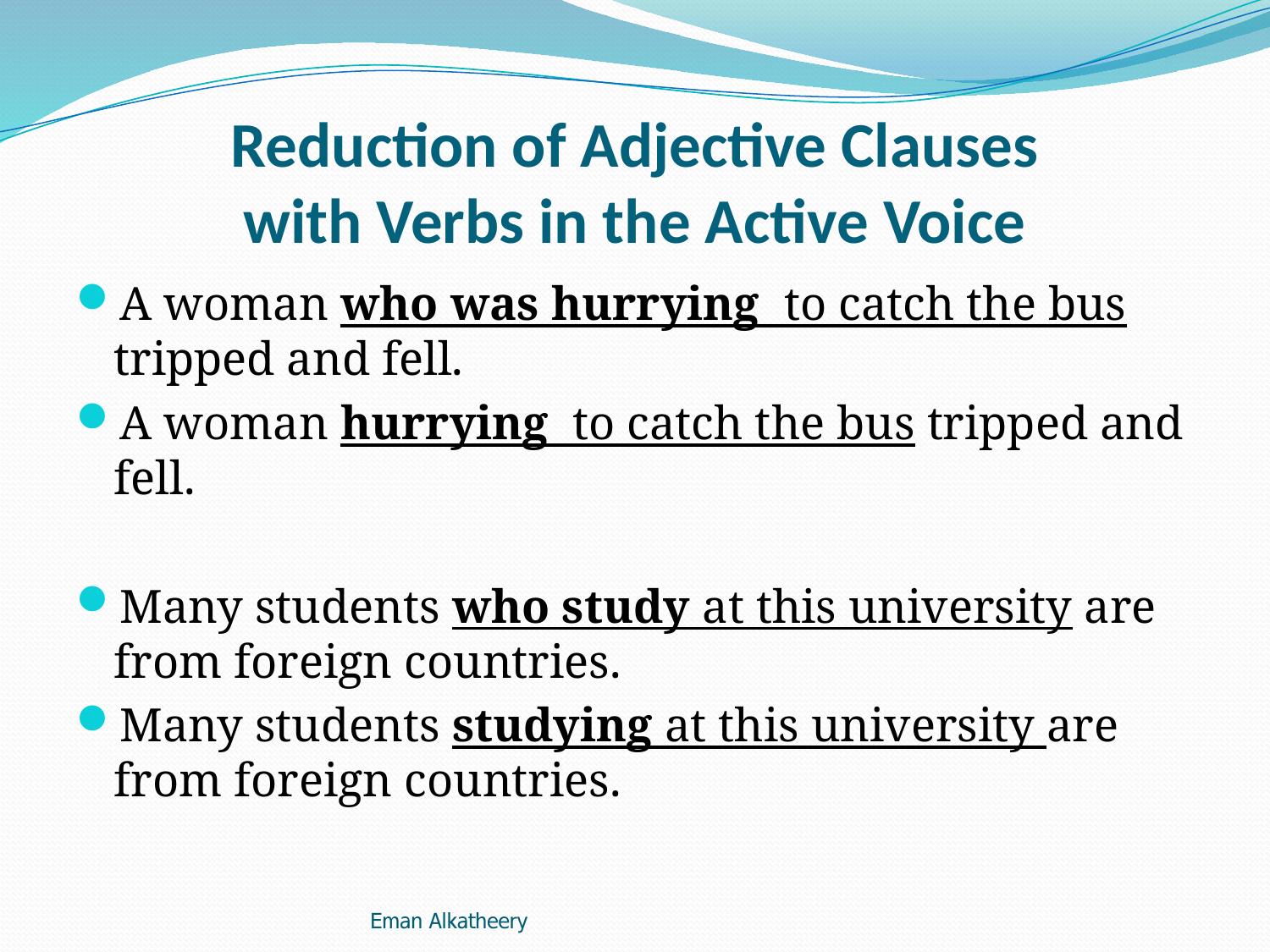

# Reduction of Adjective Clauses with Verbs in the Active Voice
A woman who was hurrying  to catch the bus tripped and fell.
A woman hurrying  to catch the bus tripped and fell.

Many students who study at this university are from foreign countries.
Many students studying at this university are from foreign countries.

Eman Alkatheery